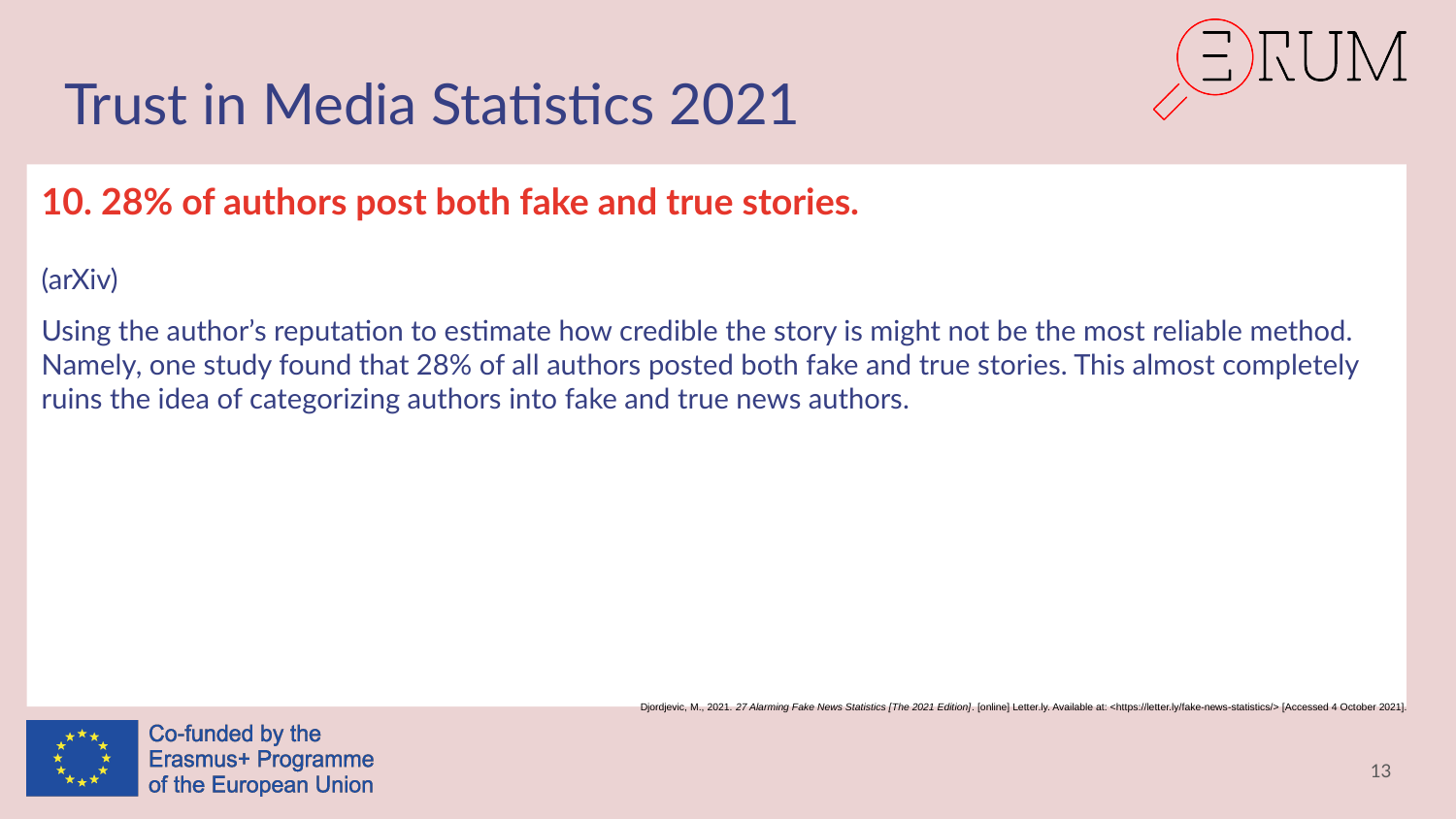

# Trust in Media Statistics 2021
10. 28% of authors post both fake and true stories.
(arXiv)
Using the author’s reputation to estimate how credible the story is might not be the most reliable method. Namely, one study found that 28% of all authors posted both fake and true stories. This almost completely ruins the idea of categorizing authors into fake and true news authors.

Djordjevic, M., 2021. 27 Alarming Fake News Statistics [The 2021 Edition]. [online] Letter.ly. Available at: <https://letter.ly/fake-news-statistics/> [Accessed 4 October 2021].
13